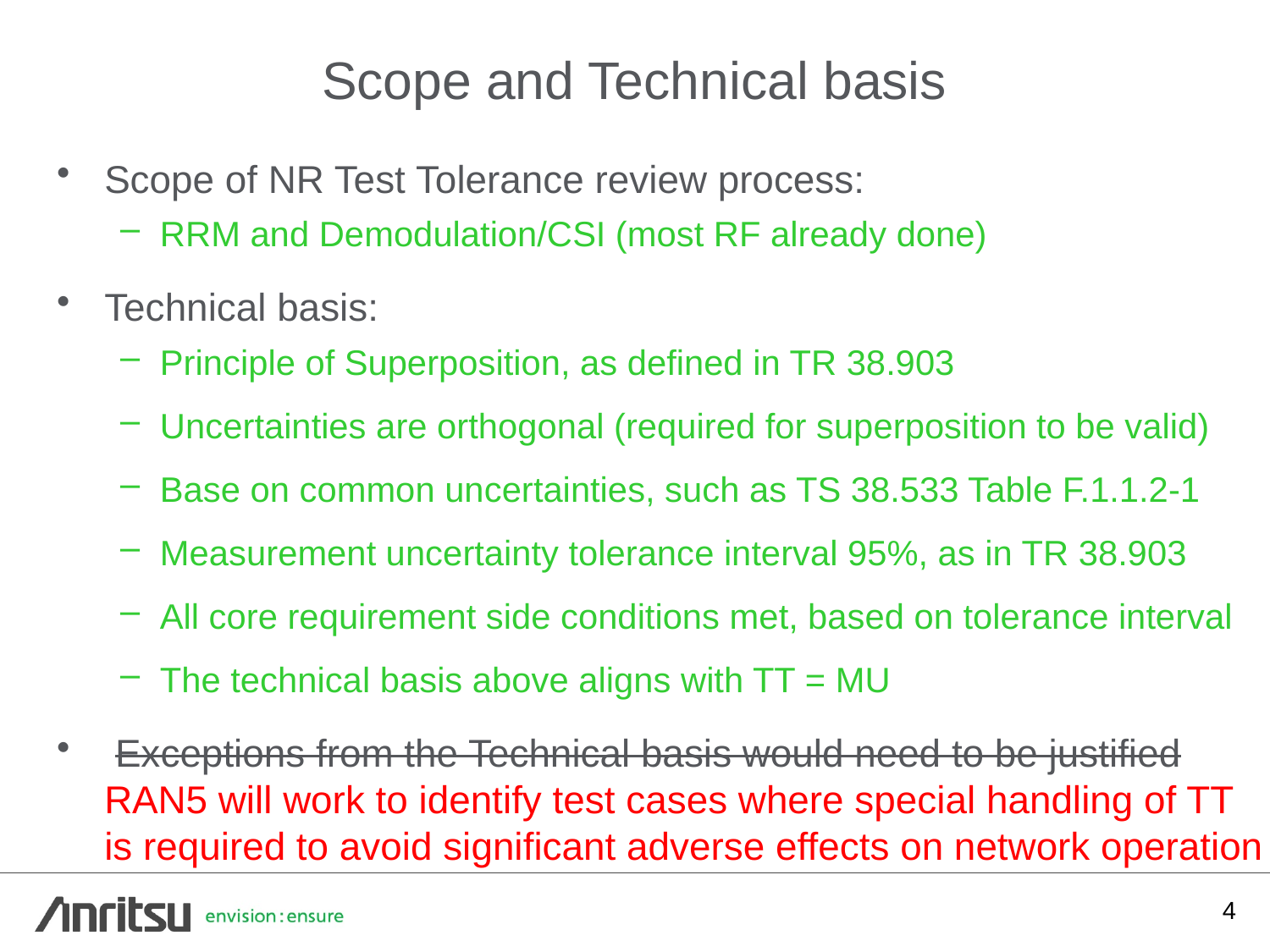

# Scope and Technical basis
Scope of NR Test Tolerance review process:
RRM and Demodulation/CSI (most RF already done)
Technical basis:
Principle of Superposition, as defined in TR 38.903
Uncertainties are orthogonal (required for superposition to be valid)
Base on common uncertainties, such as TS 38.533 Table F.1.1.2-1
Measurement uncertainty tolerance interval 95%, as in TR 38.903
All core requirement side conditions met, based on tolerance interval
The technical basis above aligns with TT = MU
 Exceptions from the Technical basis would need to be justified RAN5 will work to identify test cases where special handling of TT is required to avoid significant adverse effects on network operation

4